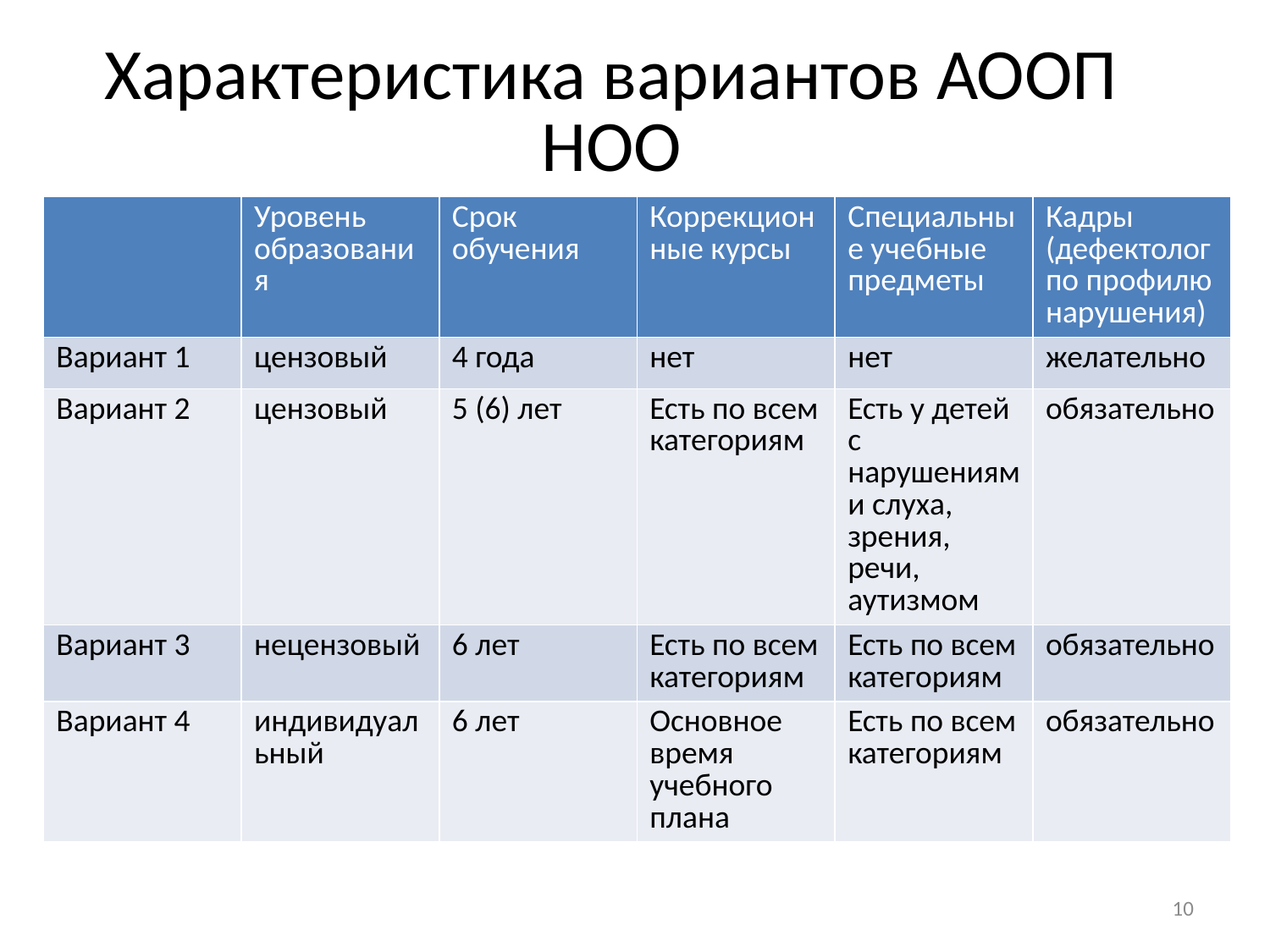

# Характеристика вариантов АООП НОО
|  | Уровень образования | Срок обучения | Коррекционные курсы | Специальные учебные предметы | Кадры (дефектолог по профилю нарушения) |
| --- | --- | --- | --- | --- | --- |
| Вариант 1 | цензовый | 4 года | нет | нет | желательно |
| Вариант 2 | цензовый | 5 (6) лет | Есть по всем категориям | Есть у детей с нарушениями слуха, зрения, речи, аутизмом | обязательно |
| Вариант 3 | нецензовый | 6 лет | Есть по всем категориям | Есть по всем категориям | обязательно |
| Вариант 4 | индивидуальный | 6 лет | Основное время учебного плана | Есть по всем категориям | обязательно |
10